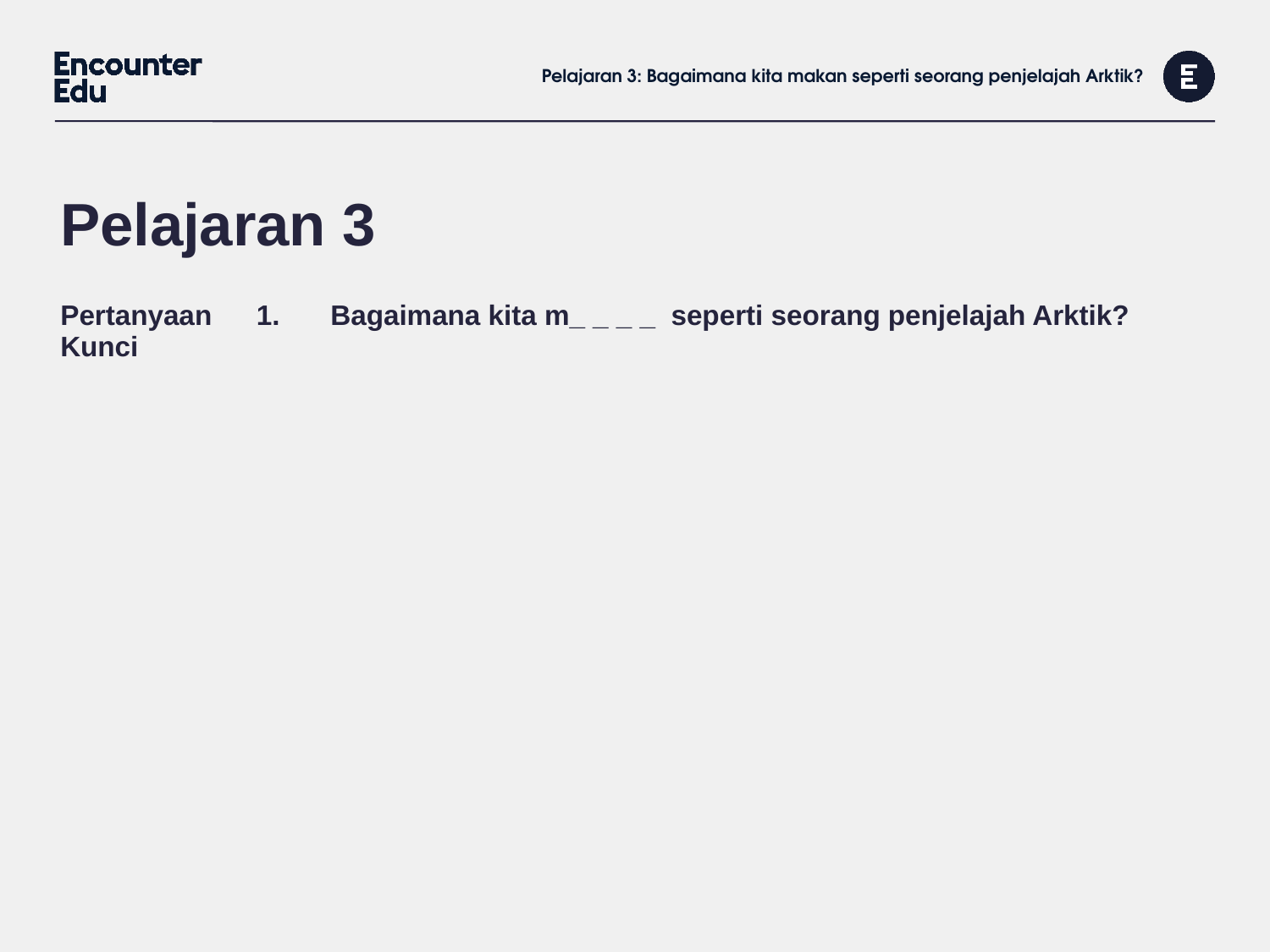

# Pelajaran 3: Bagaimana kita makan seperti seorang penjelajah Arktik?
Pelajaran 3
| Pertanyaan Kunci | Bagaimana kita m\_ \_ \_ \_ seperti seorang penjelajah Arktik? |
| --- | --- |